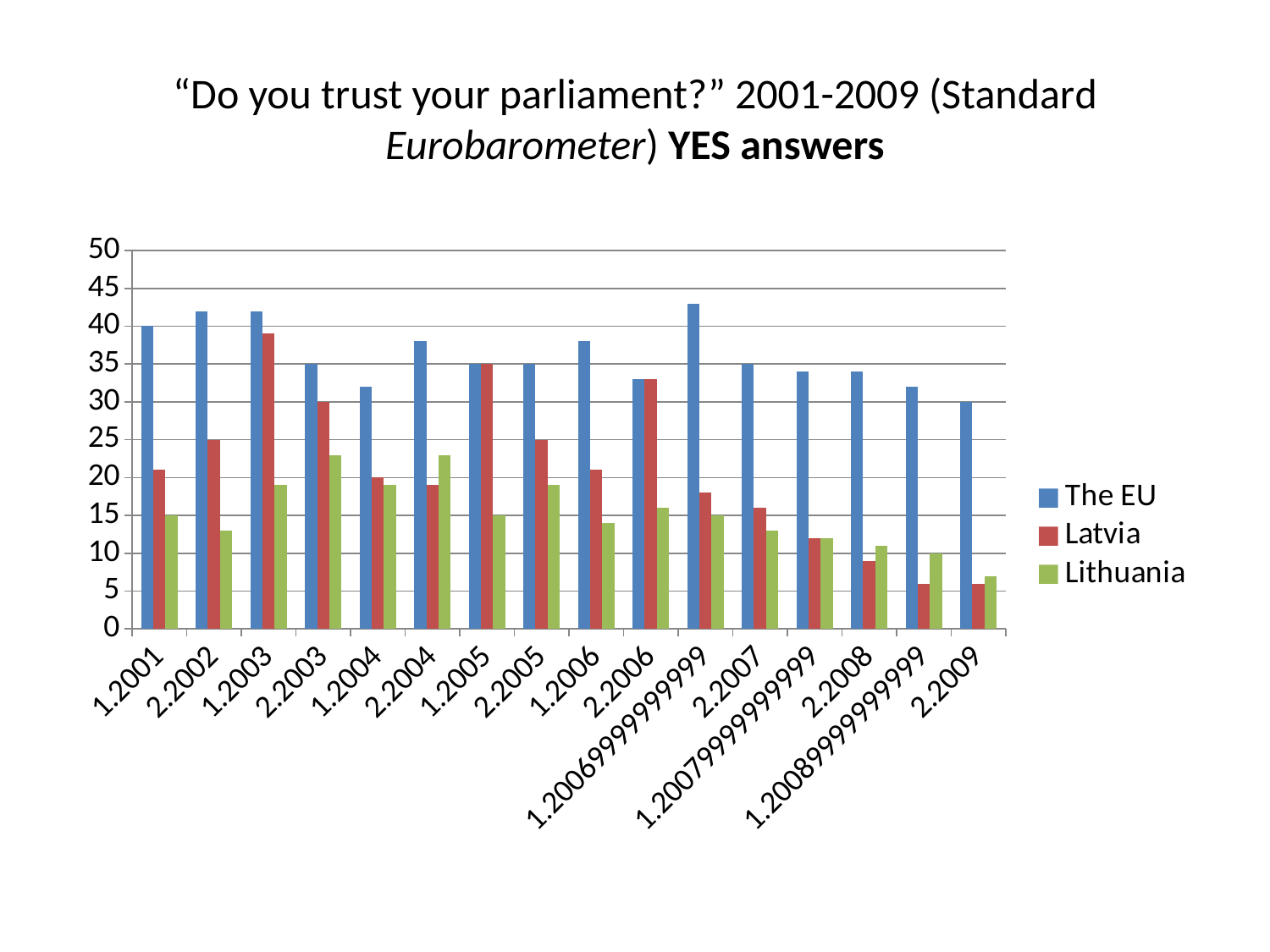

# “Do you trust your parliament?” 2001-2009 (Standard Eurobarometer) YES answers

### Chart

| Category | The EU | Latvia | Lithuania |
|---|---|---|---|
| 1.2000999999999955 | 40.0 | 21.0 | 15.0 |
| 2.2002000000000002 | 42.0 | 25.0 | 13.0 |
| 1.200299999999995 | 42.0 | 39.0 | 19.0 |
| 2.2002999999999999 | 35.0 | 30.0 | 23.0 |
| 1.200399999999995 | 32.0 | 20.0 | 19.0 |
| 2.2004000000000001 | 38.0 | 19.0 | 23.0 |
| 1.200499999999995 | 35.0 | 35.0 | 15.0 |
| 2.2004999999999999 | 35.0 | 25.0 | 19.0 |
| 1.200599999999995 | 38.0 | 21.0 | 14.0 |
| 2.2006000000000001 | 33.0 | 33.0 | 16.0 |
| 1.2006999999999948 | 43.0 | 18.0 | 15.0 |
| 2.2006999999999999 | 35.0 | 16.0 | 13.0 |
| 1.2007999999999948 | 34.0 | 12.0 | 12.0 |
| 2.2008000000000001 | 34.0 | 9.0 | 11.0 |
| 1.2008999999999947 | 32.0 | 6.0 | 10.0 |
| 2.2008999999999999 | 30.0 | 6.0 | 7.0 |